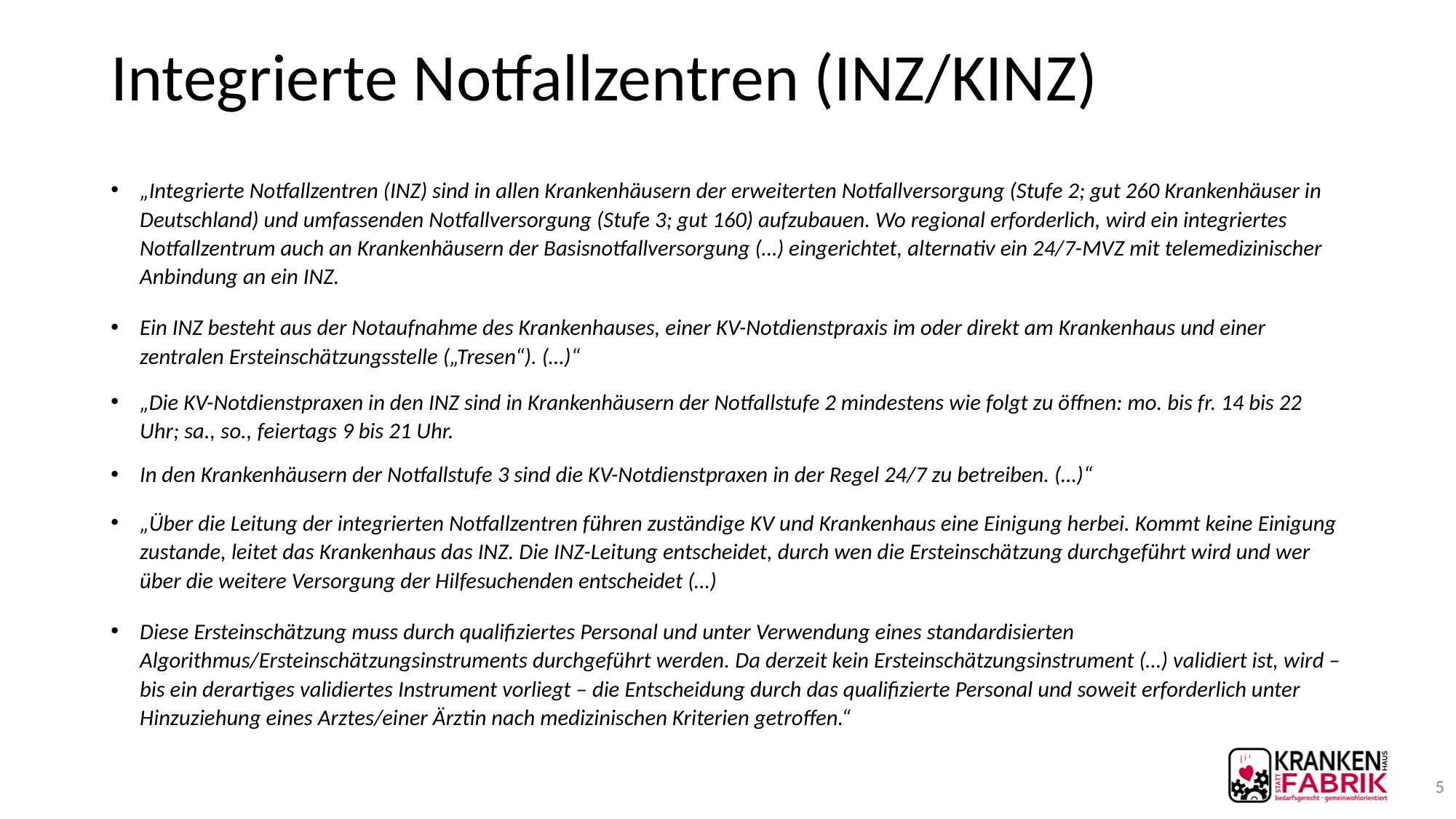

# Integrierte Notfallzentren (INZ/KINZ)
„Integrierte Notfallzentren (INZ) sind in allen Krankenhäusern der erweiterten Notfallversorgung (Stufe 2; gut 260 Krankenhäuser in Deutschland) und umfassenden Notfallversorgung (Stufe 3; gut 160) aufzubauen. Wo regional erforderlich, wird ein integriertes Notfallzentrum auch an Krankenhäusern der Basisnotfallversorgung (…) eingerichtet, alternativ ein 24/7-MVZ mit telemedizinischer Anbindung an ein INZ.
Ein INZ besteht aus der Notaufnahme des Krankenhauses, einer KV-Notdienstpraxis im oder direkt am Krankenhaus und einer zentralen Ersteinschätzungsstelle („Tresen“). (…)“
„Die KV-Notdienstpraxen in den INZ sind in Krankenhäusern der Notfallstufe 2 mindestens wie folgt zu öffnen: mo. bis fr. 14 bis 22 Uhr; sa., so., feiertags 9 bis 21 Uhr.
In den Krankenhäusern der Notfallstufe 3 sind die KV-Notdienstpraxen in der Regel 24/7 zu betreiben. (…)“
„Über die Leitung der integrierten Notfallzentren führen zuständige KV und Krankenhaus eine Einigung herbei. Kommt keine Einigung zustande, leitet das Krankenhaus das INZ. Die INZ-Leitung entscheidet, durch wen die Ersteinschätzung durchgeführt wird und wer über die weitere Versorgung der Hilfesuchenden entscheidet (…)
Diese Ersteinschätzung muss durch qualifiziertes Personal und unter Verwendung eines standardisierten Algorithmus/Ersteinschätzungsinstruments durchgeführt werden. Da derzeit kein Ersteinschätzungsinstrument (…) validiert ist, wird – bis ein derartiges validiertes Instrument vorliegt – die Entscheidung durch das qualifizierte Personal und soweit erforderlich unter Hinzuziehung eines Arztes/einer Ärztin nach medizinischen Kriterien getroffen.“
5